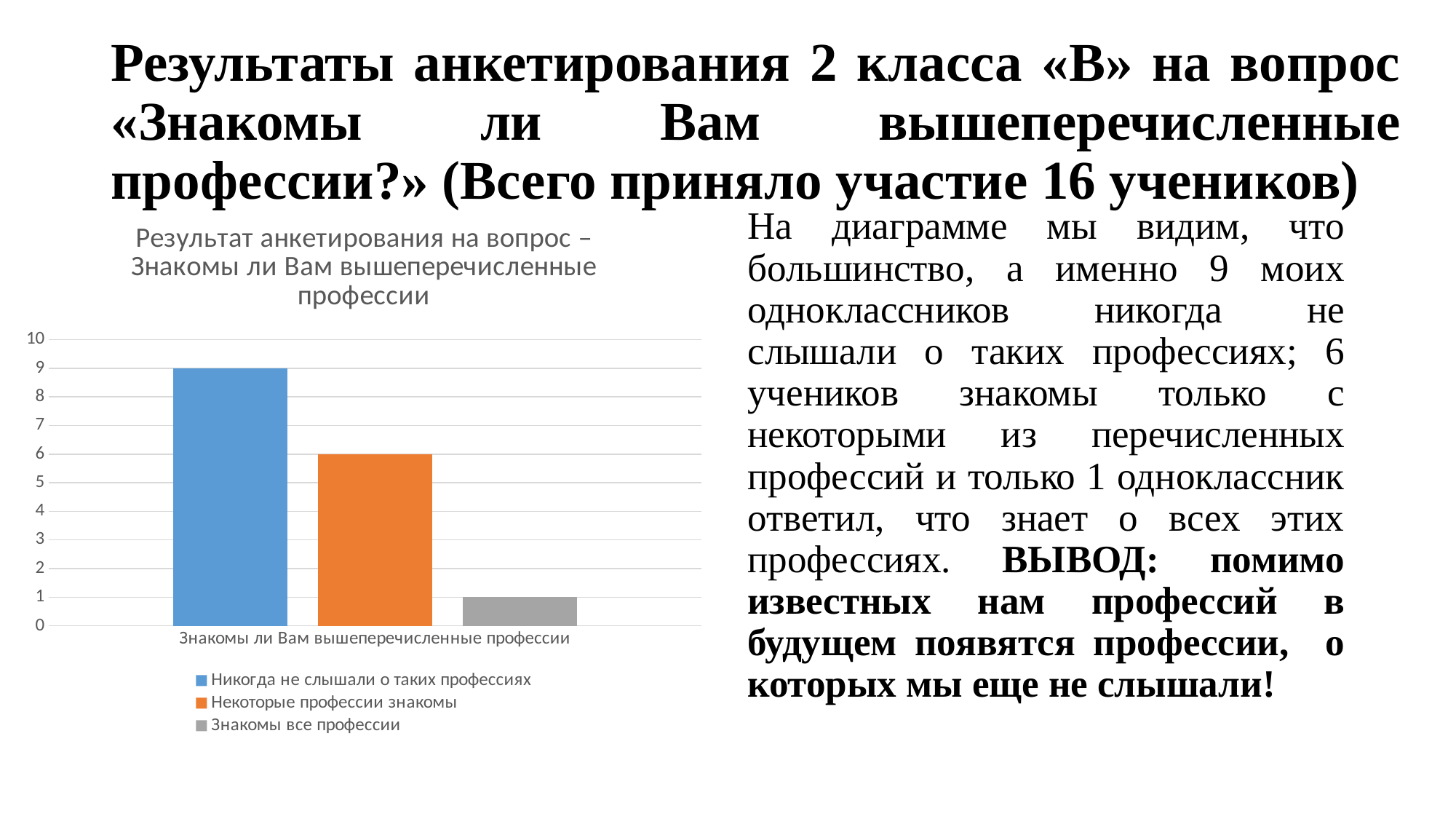

# Результаты анкетирования 2 класса «В» на вопрос «Знакомы ли Вам вышеперечисленные профессии?» (Всего приняло участие 16 учеников)

### Chart: Результат анкетирования на вопрос – Знакомы ли Вам вышеперечисленные профессии

| Category | Никогда не слышали о таких профессиях | Некоторые профессии знакомы | Знакомы все профессии |
|---|---|---|---|
| Знакомы ли Вам вышеперечисленные профессии | 9.0 | 6.0 | 1.0 |
На диаграмме мы видим, что большинство, а именно 9 моих одноклассников никогда не слышали о таких профессиях; 6 учеников знакомы только с некоторыми из перечисленных профессий и только 1 одноклассник ответил, что знает о всех этих профессиях. ВЫВОД: помимо известных нам профессий в будущем появятся профессии,  о которых мы еще не слышали!